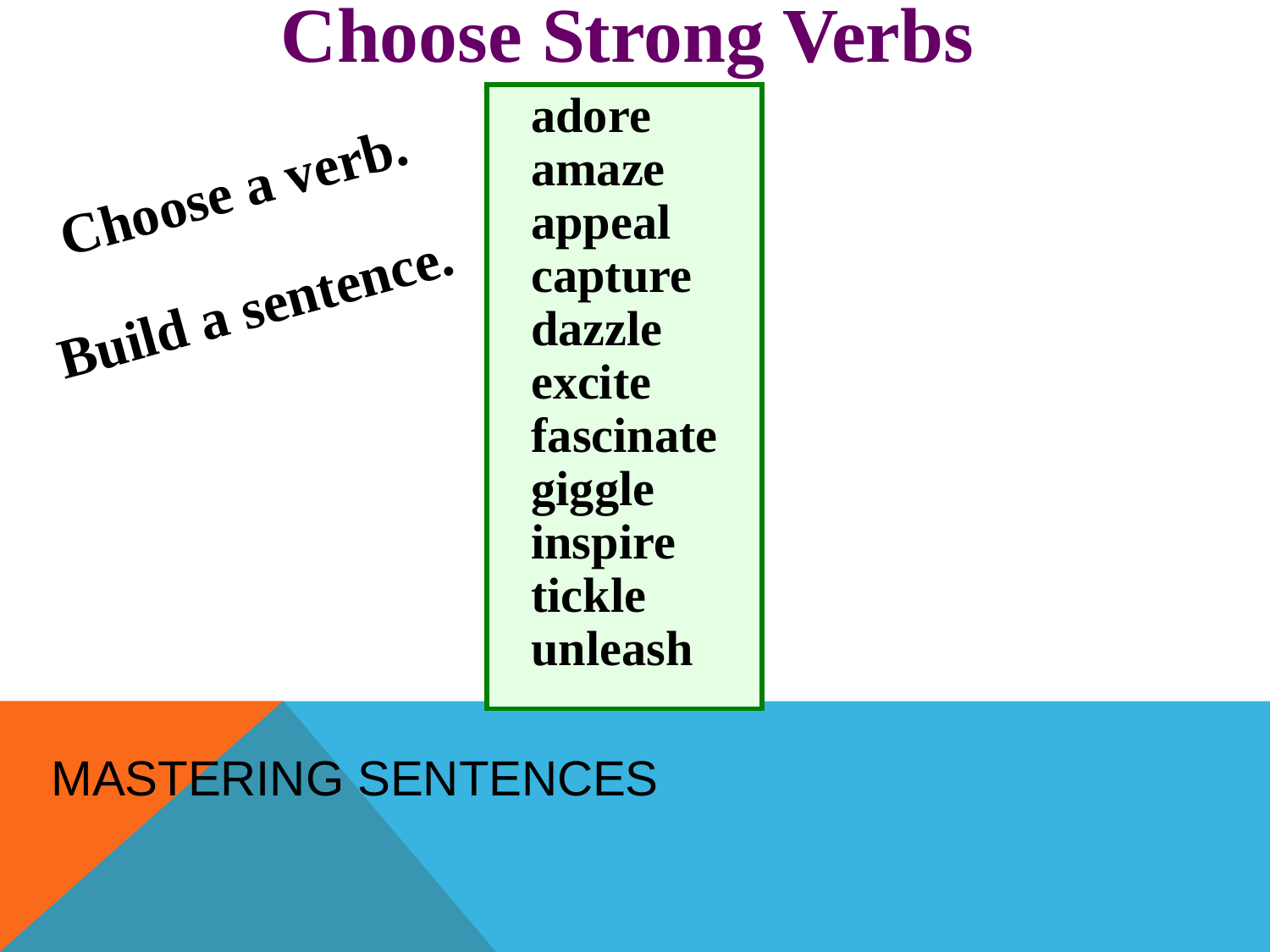

Choose Strong Verbs
adore
amaze
appeal
capture
dazzle
excite
fascinate
giggle
inspire
tickle
unleash

Choose a verb.
Build a sentence.
Mastering sentences